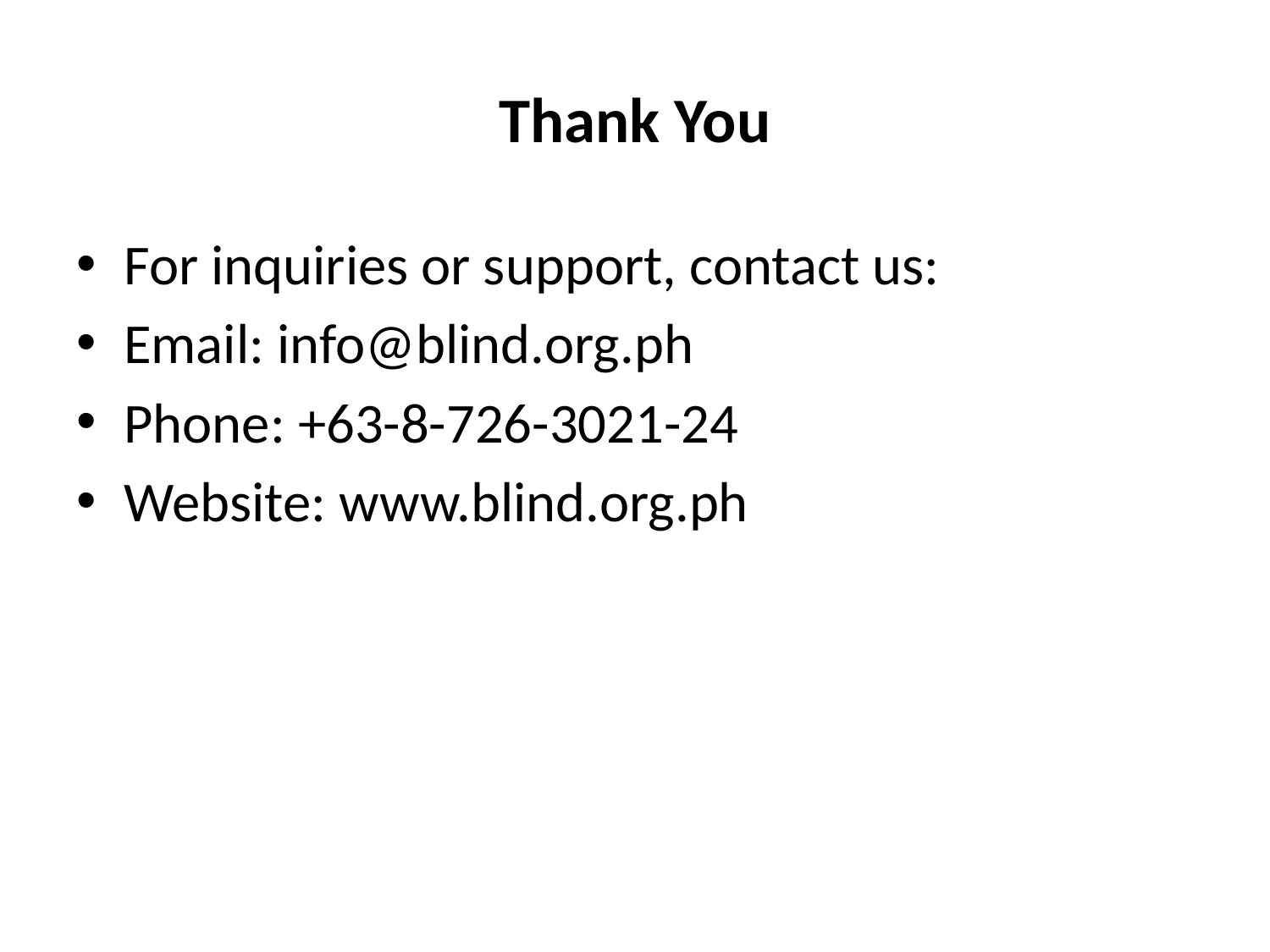

# Thank You
For inquiries or support, contact us:
Email: info@blind.org.ph
Phone: +63-8-726-3021-24
Website: www.blind.org.ph